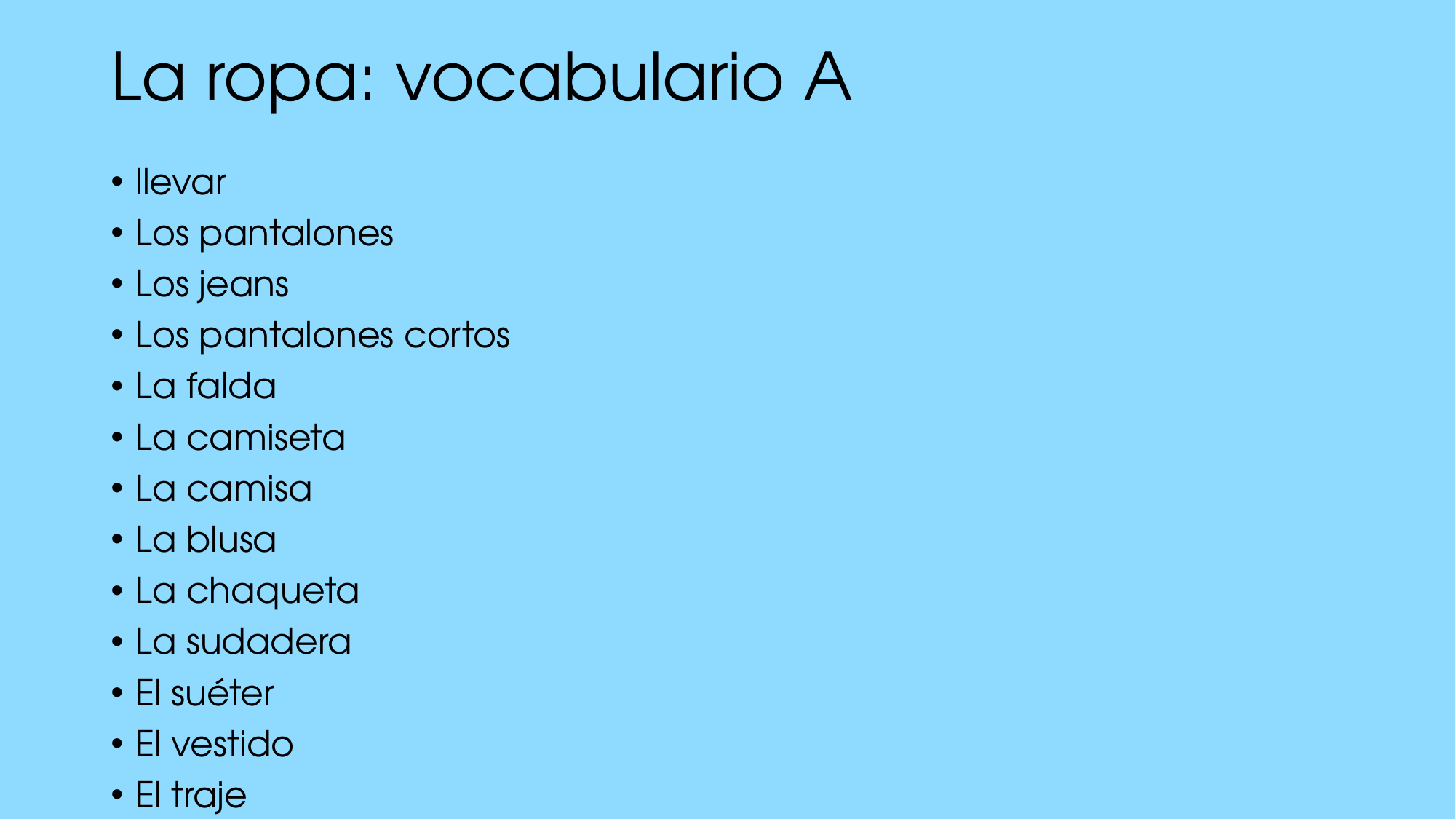

# La ropa: vocabulario A
llevar
Los pantalones
Los jeans
Los pantalones cortos
La falda
La camiseta
La camisa
La blusa
La chaqueta
La sudadera
El suéter
El vestido
El traje